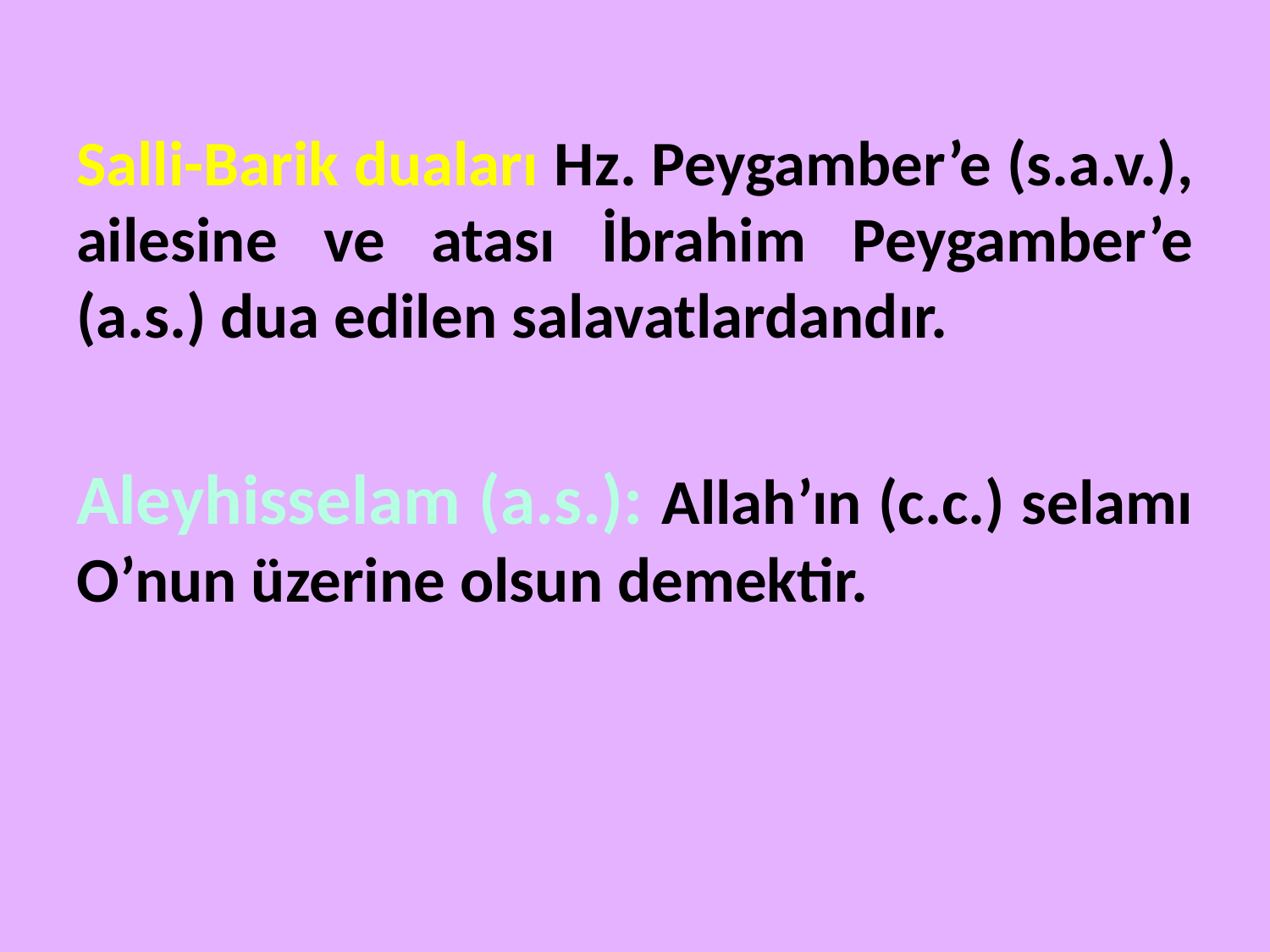

Salli-Barik duaları Hz. Peygamber’e (s.a.v.), ailesine ve atası İbrahim Peygamber’e (a.s.) dua edilen salavatlardandır.

Aleyhisselam (a.s.): Allah’ın (c.c.) selamı O’nun üzerine olsun demektir.